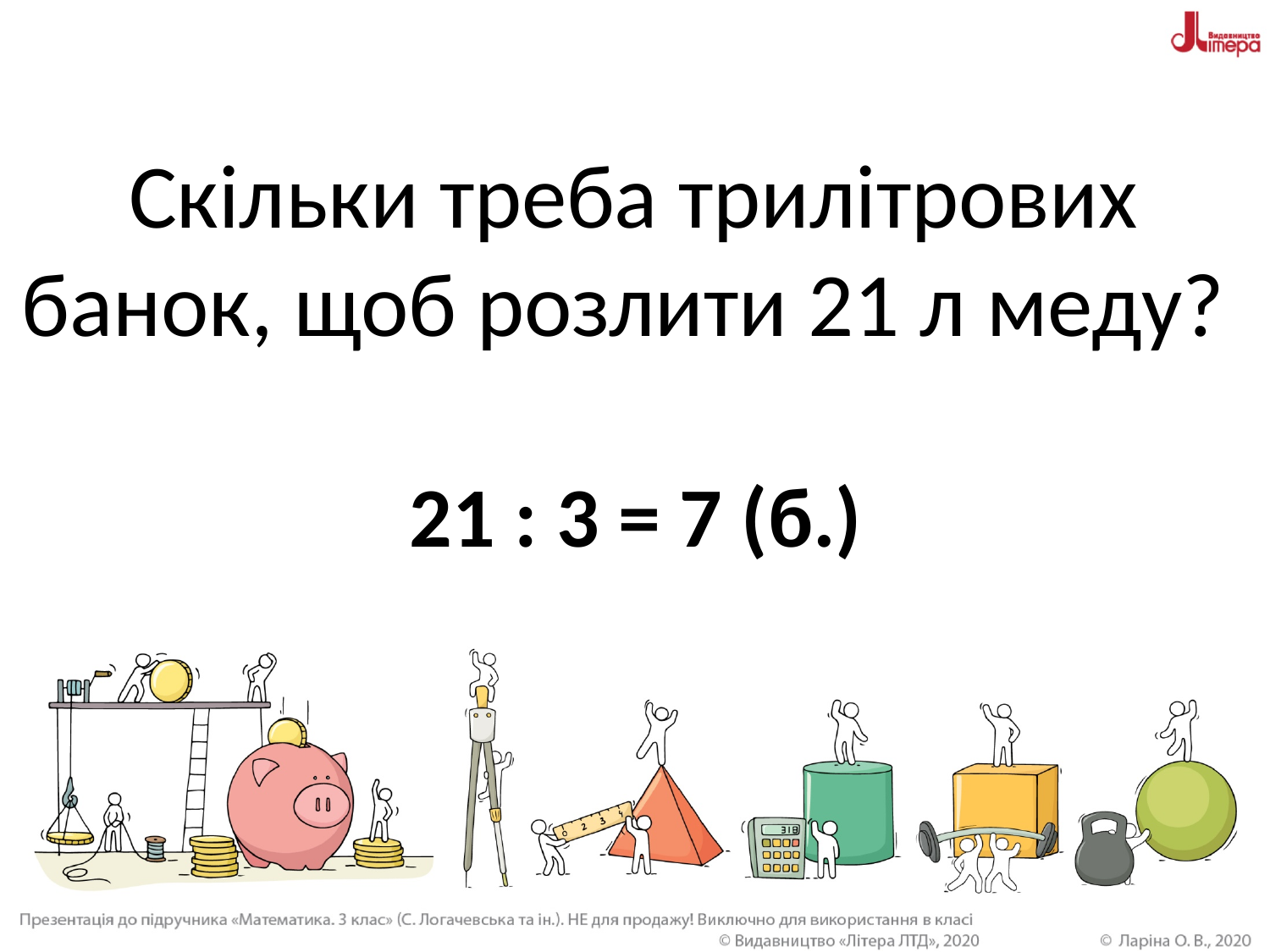

# Скільки треба трилітрових банок, щоб розлити 21 л меду?
21 : 3 = 7 (б.)